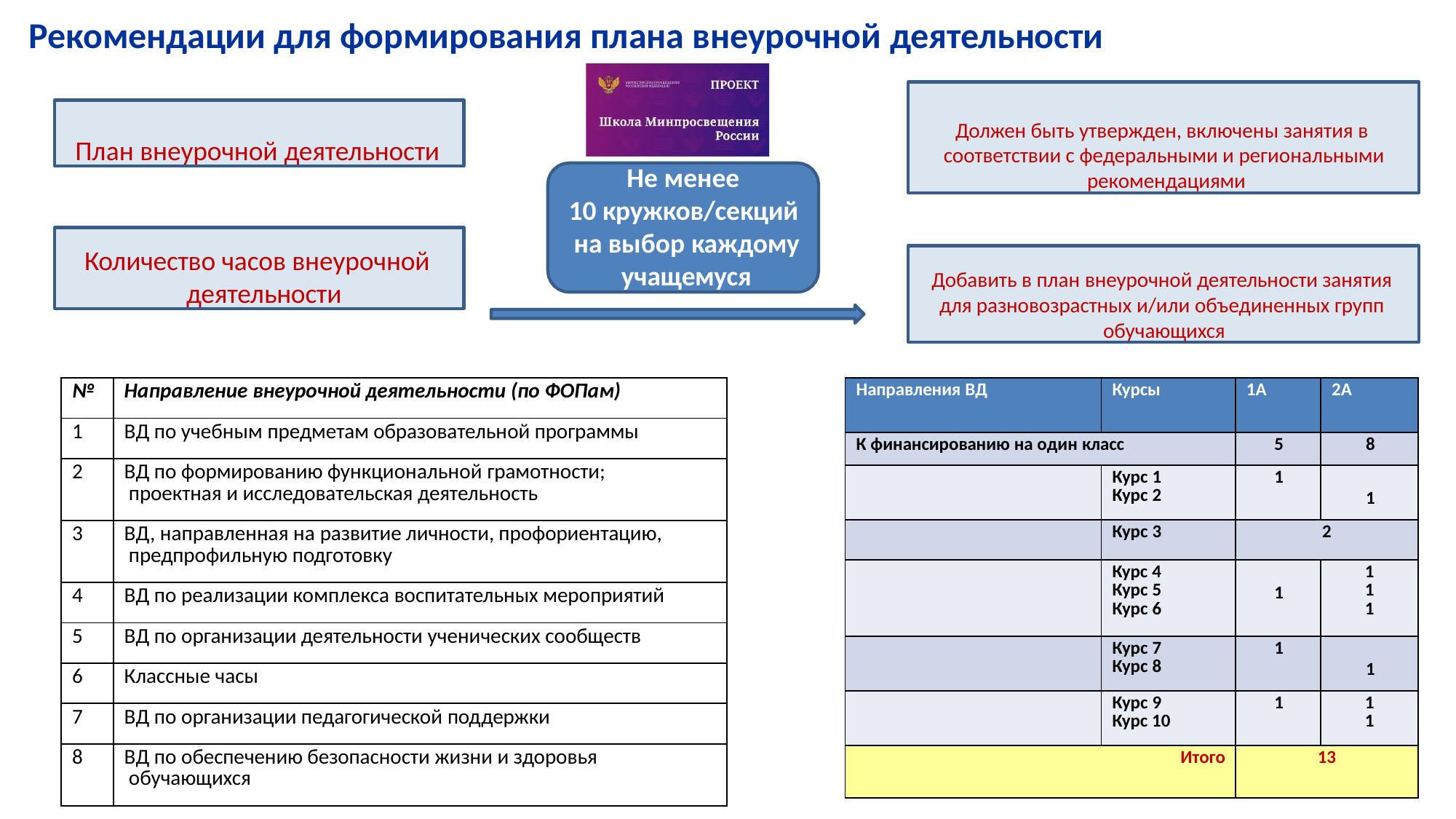

# Рекомендации для формирования плана внеурочной деятельности

Должен быть утвержден, включены занятия в  соответствии с федеральными и региональными  рекомендациями

План внеурочной деятельности
Не менее
10 кружков/секций  на выбор каждому  учащемуся

Количество часов внеурочной  деятельности

Добавить в план внеурочной деятельности занятия  для разновозрастных и/или объединенных групп  обучающихся

| № | Направление внеурочной деятельности (по ФОПам) |
| --- | --- |
| 1 | ВД по учебным предметам образовательной программы |
| 2 | ВД по формированию функциональной грамотности; проектная и исследовательская деятельность |
| 3 | ВД, направленная на развитие личности, профориентацию, предпрофильную подготовку |
| 4 | ВД по реализации комплекса воспитательных мероприятий |
| 5 | ВД по организации деятельности ученических сообществ |
| 6 | Классные часы |
| 7 | ВД по организации педагогической поддержки |
| 8 | ВД по обеспечению безопасности жизни и здоровья обучающихся |
| Направления ВД | Курсы | 1А | 2А |
| --- | --- | --- | --- |
| К финансированию на один класс |  | 5 | 8 |
|  | Курс 1 Курс 2 | 1 | 1 |
|  | Курс 3 | 2 |  |
|  | Курс 4 Курс 5 Курс 6 | 1 | 1 1 1 |
|  | Курс 7 Курс 8 | 1 | 1 |
|  | Курс 9 Курс 10 | 1 | 1 1 |
| Итого |  | 13 |  |